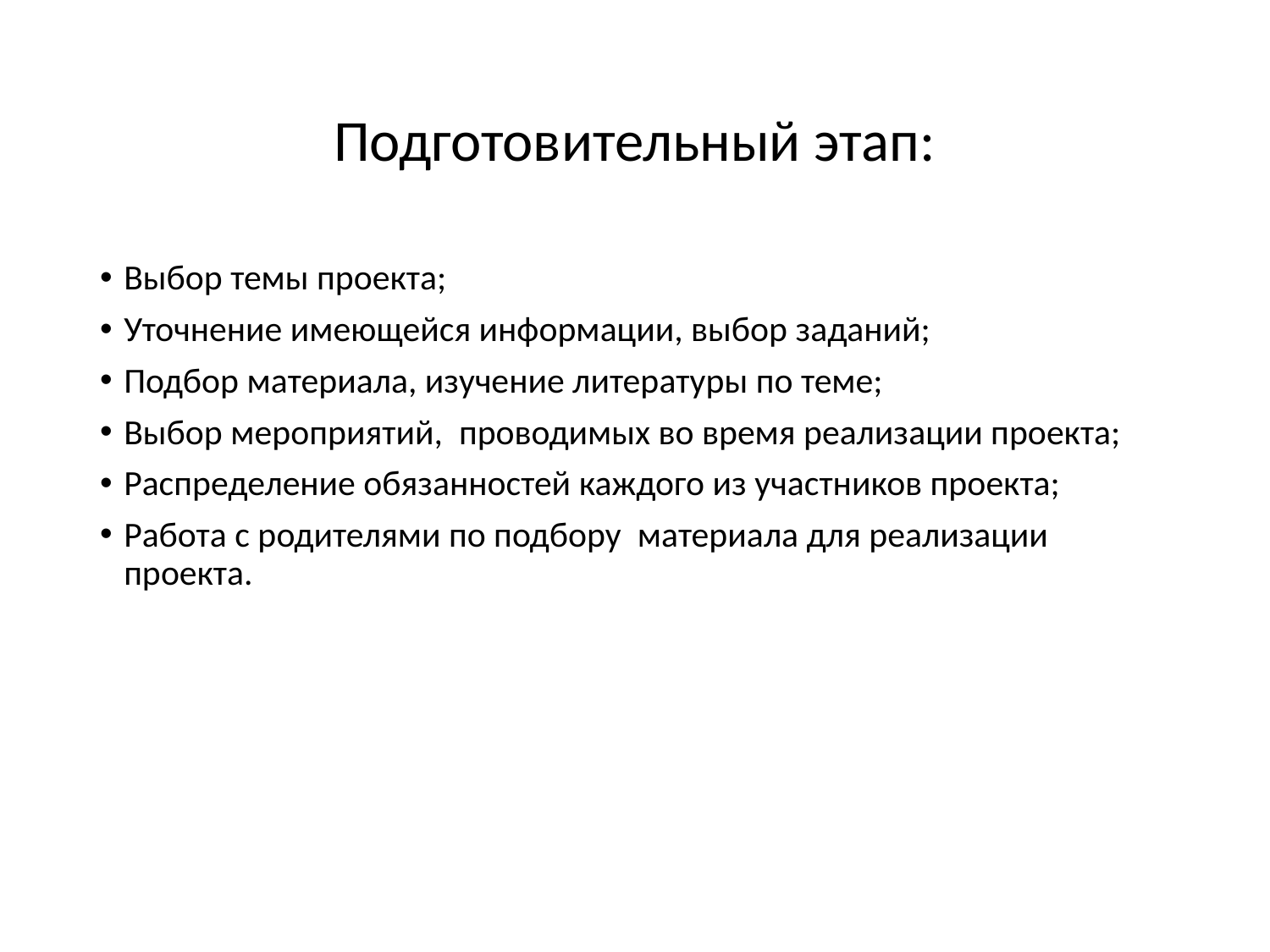

# Подготовительный этап:
Выбор темы проекта;
Уточнение имеющейся информации, выбор заданий;
Подбор материала, изучение литературы по теме;
Выбор мероприятий,  проводимых во время реализации проекта;
Распределение обязанностей каждого из участников проекта;
Работа с родителями по подбору  материала для реализации проекта.